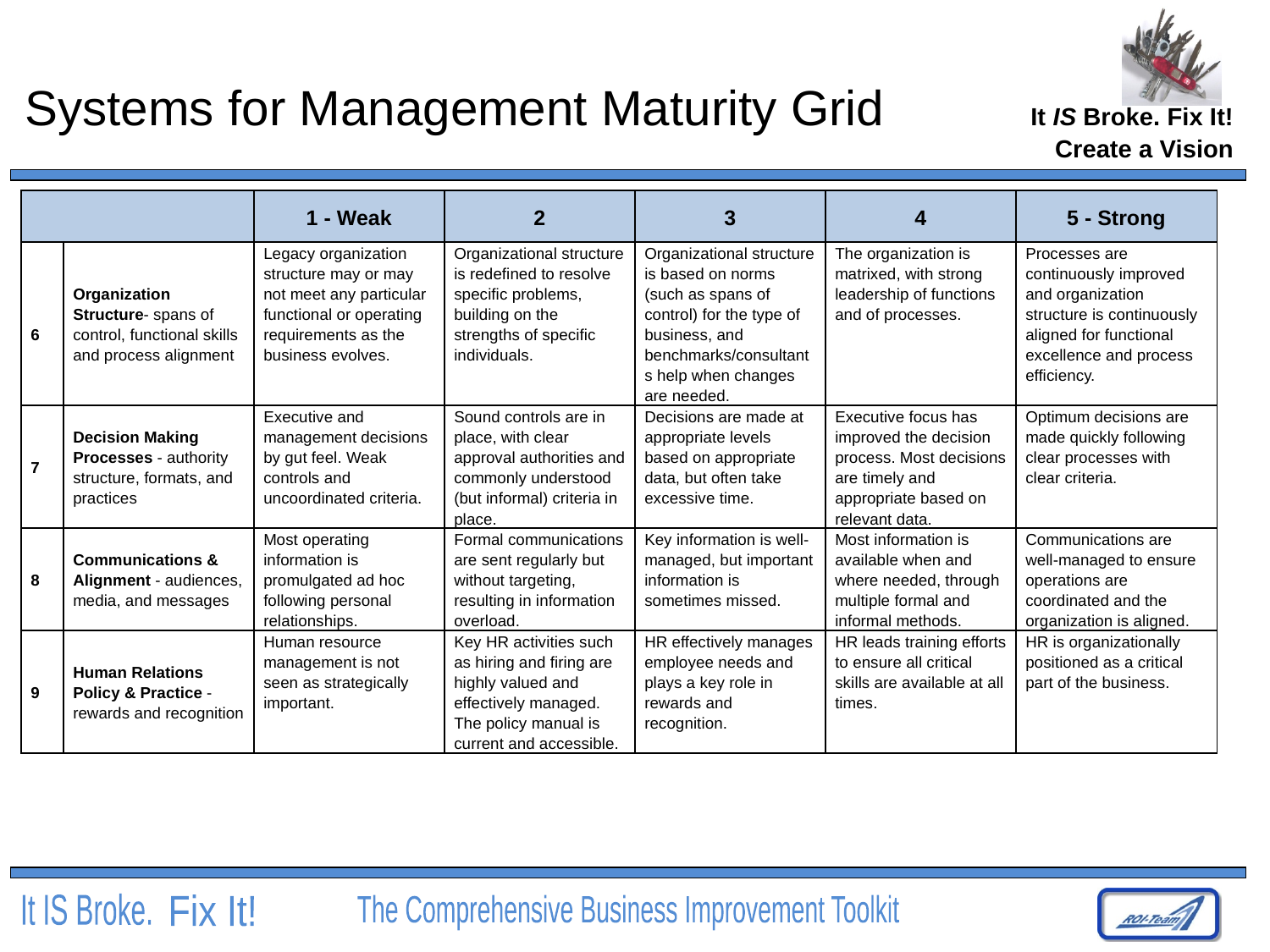

# Systems for Management Maturity Grid
Create a Vision
|  |  | 1 - Weak | 2 | 3 | 4 | 5 - Strong |
| --- | --- | --- | --- | --- | --- | --- |
| 6 | Organization Structure- spans of control, functional skills and process alignment | Legacy organization structure may or may not meet any particular functional or operating requirements as the business evolves. | Organizational structure is redefined to resolve specific problems, building on the strengths of specific individuals. | Organizational structure is based on norms (such as spans of control) for the type of business, and benchmarks/consultants help when changes are needed. | The organization is matrixed, with strong leadership of functions and of processes. | Processes are continuously improved and organization structure is continuously aligned for functional excellence and process efficiency. |
| 7 | Decision Making Processes - authority structure, formats, and practices | Executive and management decisions by gut feel. Weak controls and uncoordinated criteria. | Sound controls are in place, with clear approval authorities and commonly understood (but informal) criteria in place. | Decisions are made at appropriate levels based on appropriate data, but often take excessive time. | Executive focus has improved the decision process. Most decisions are timely and appropriate based on relevant data. | Optimum decisions are made quickly following clear processes with clear criteria. |
| 8 | Communications & Alignment - audiences, media, and messages | Most operating information is promulgated ad hoc following personal relationships. | Formal communications are sent regularly but without targeting, resulting in information overload. | Key information is well-managed, but important information is sometimes missed. | Most information is available when and where needed, through multiple formal and informal methods. | Communications are well-managed to ensure operations are coordinated and the organization is aligned. |
| 9 | Human Relations Policy & Practice - rewards and recognition | Human resource management is not seen as strategically important. | Key HR activities such as hiring and firing are highly valued and effectively managed. The policy manual is current and accessible. | HR effectively manages employee needs and plays a key role in rewards and recognition. | HR leads training efforts to ensure all critical skills are available at all times. | HR is organizationally positioned as a critical part of the business. |